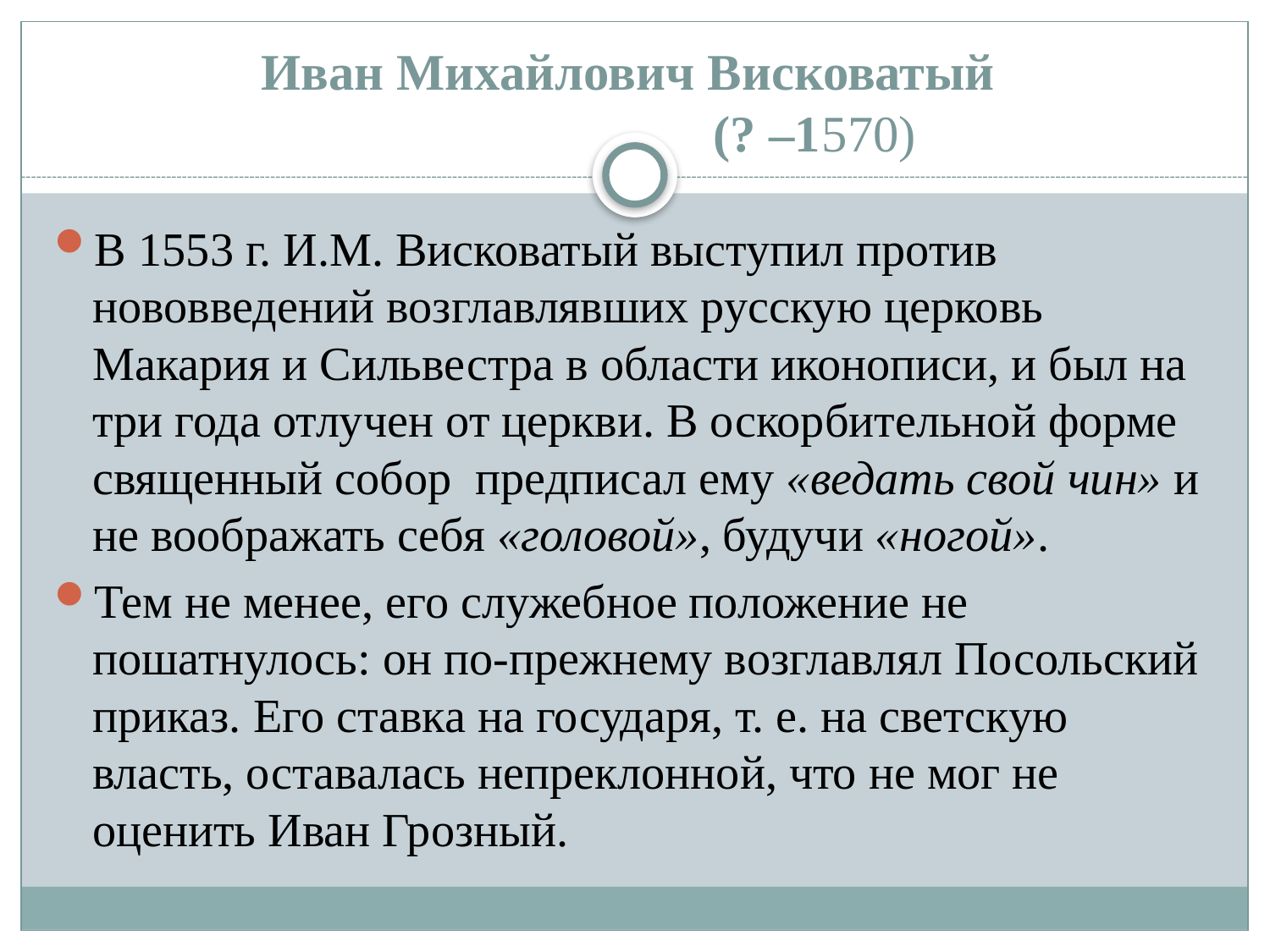

# Иван Михайлович Висковатый (? –1570)
В 1553 г. И.М. Висковатый выступил против нововведений возглавлявших русскую церковь Макария и Сильвестра в области иконописи, и был на три года отлучен от церкви. В оскорбительной форме священный собор  предписал ему «ведать свой чин» и не воображать себя «головой», будучи «ногой».
Тем не менее, его служебное положение не пошатнулось: он по-прежнему возглавлял Посольский приказ. Его ставка на государя, т. е. на светскую власть, оставалась непреклонной, что не мог не оценить Иван Грозный.